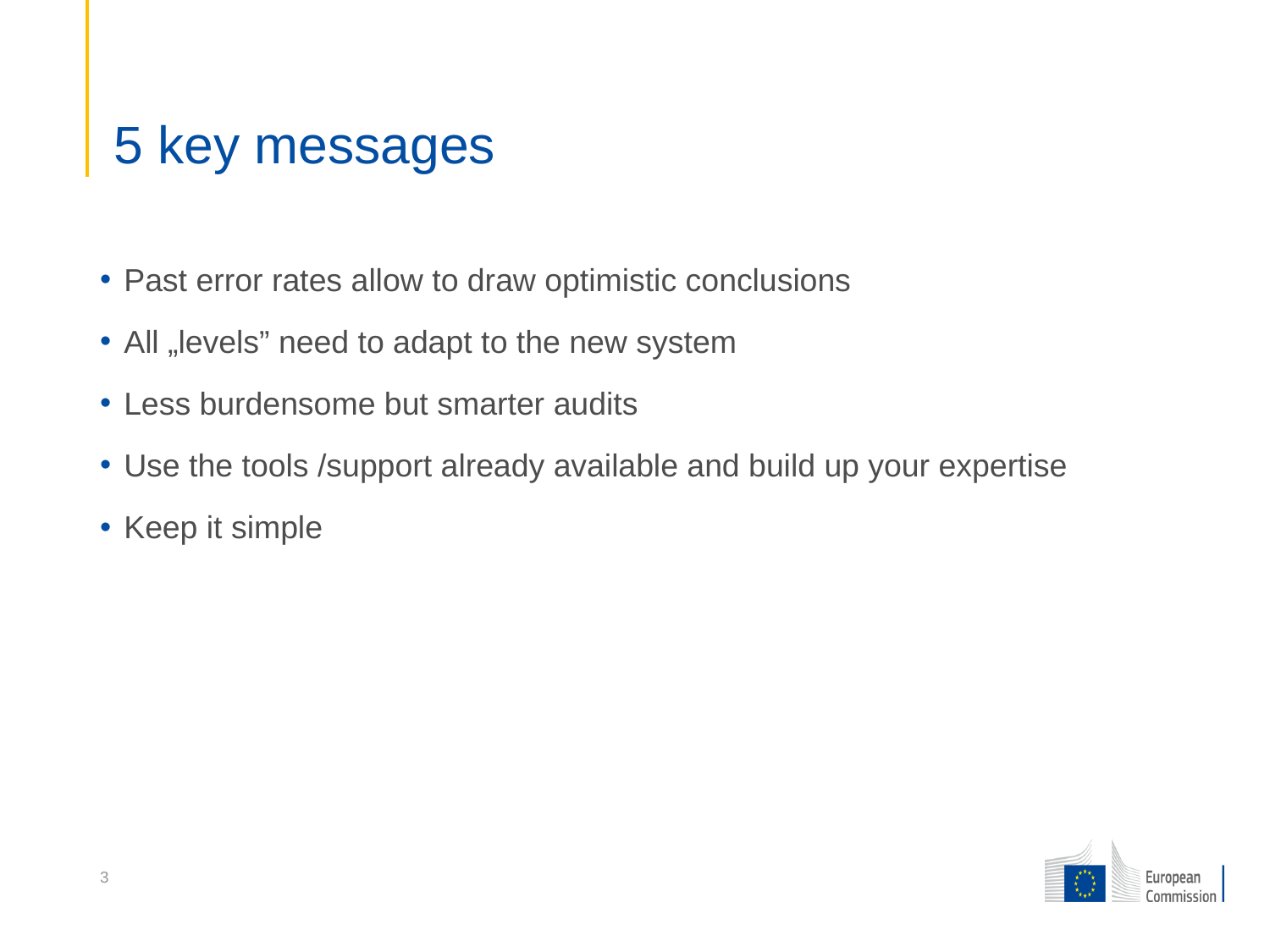

# 5 key messages
Past error rates allow to draw optimistic conclusions
All „levels” need to adapt to the new system
Less burdensome but smarter audits
Use the tools /support already available and build up your expertise
Keep it simple
3